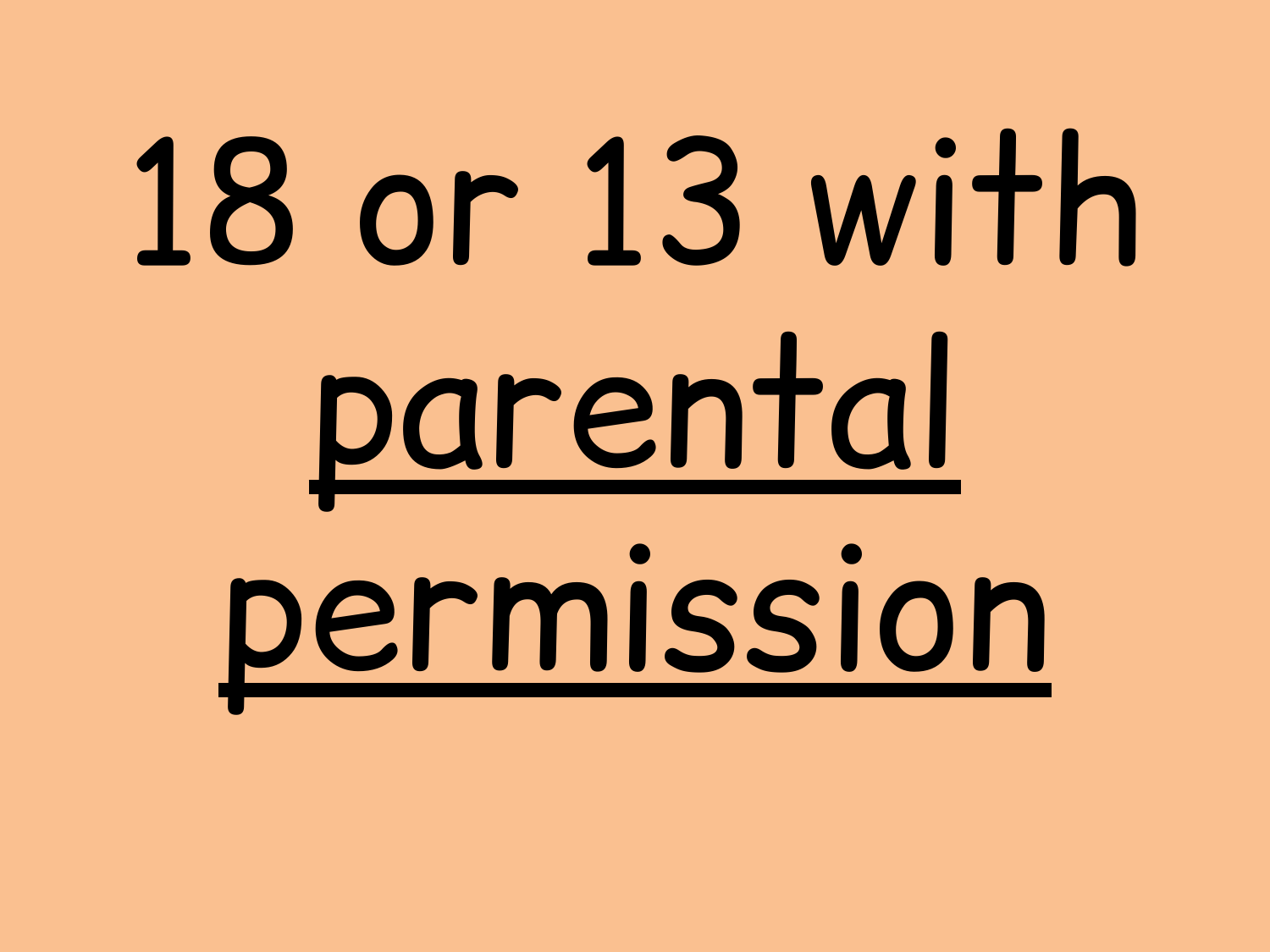

# 18 or 13 with parental permission